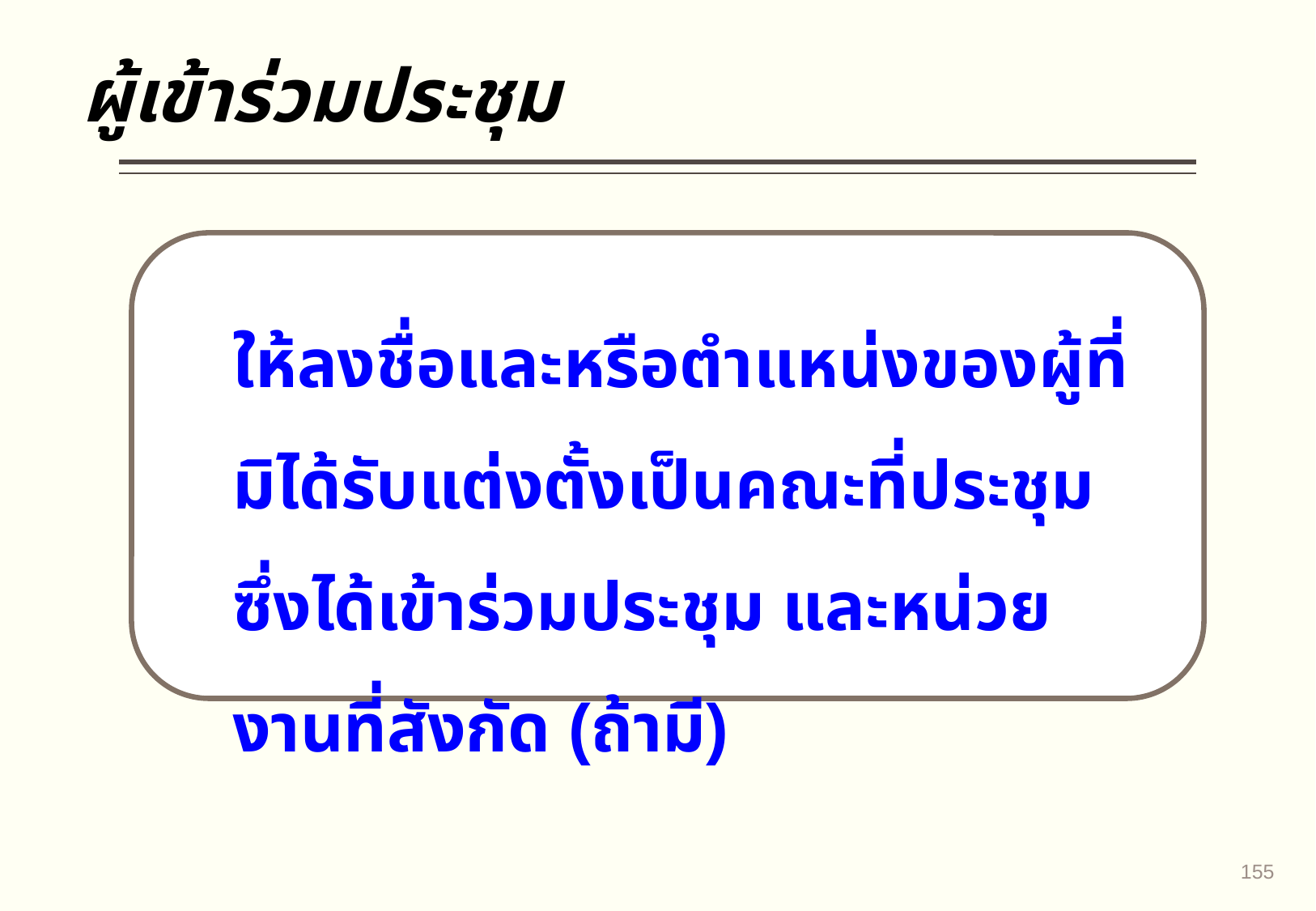

ผู้เข้าร่วมประชุม

ให้ลงชื่อและหรือตำแหน่งของผู้ที่มิได้รับแต่งตั้งเป็นคณะที่ประชุมซึ่งได้เข้าร่วมประชุม และหน่วยงานที่สังกัด (ถ้ามี)
155